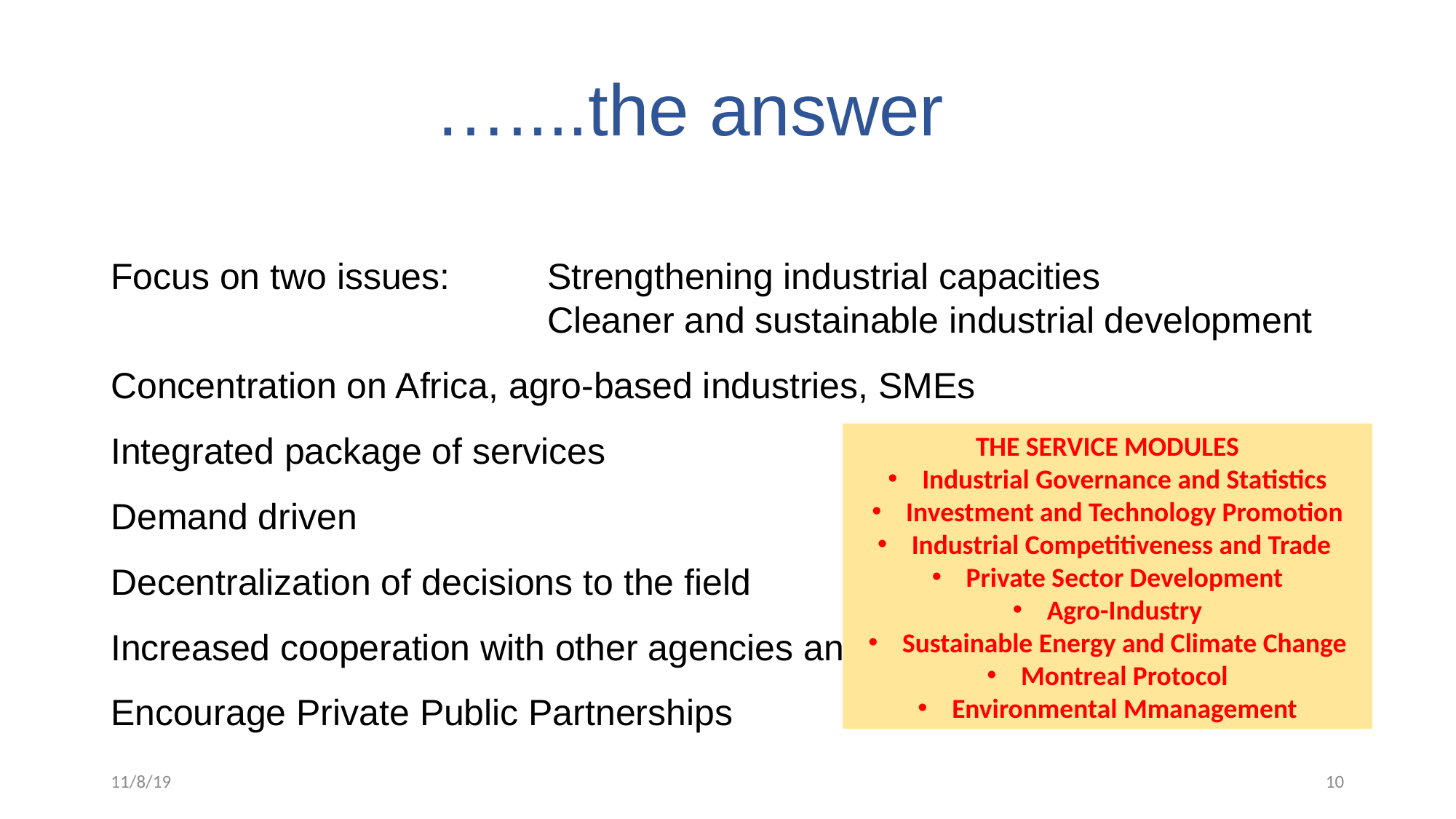

…....the answer

Focus on two issues:	Strengthening industrial capacities
				Cleaner and sustainable industrial development

Concentration on Africa, agro-based industries, SMEs

Integrated package of services

Demand driven

Decentralization of decisions to the field

Increased cooperation with other agencies and IFIs

Encourage Private Public Partnerships

THE SERVICE MODULES
Industrial Governance and Statistics
Investment and Technology Promotion
Industrial Competitiveness and Trade
Private Sector Development
Agro-Industry
Sustainable Energy and Climate Change
Montreal Protocol
Environmental Mmanagement
11/8/19

10